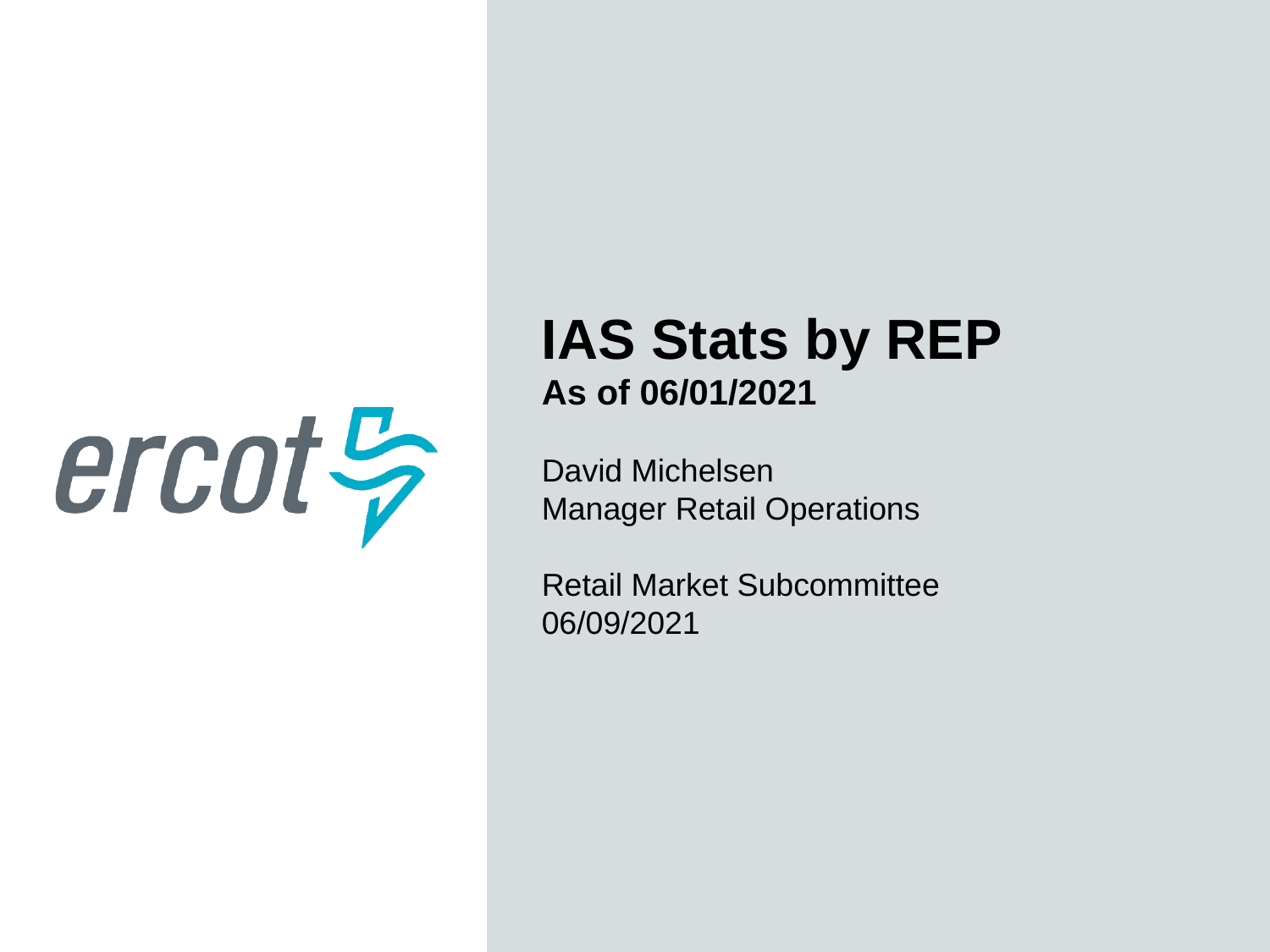

IAS Stats by REP
As of 06/01/2021

David Michelsen
Manager Retail Operations

Retail Market Subcommittee
06/09/2021